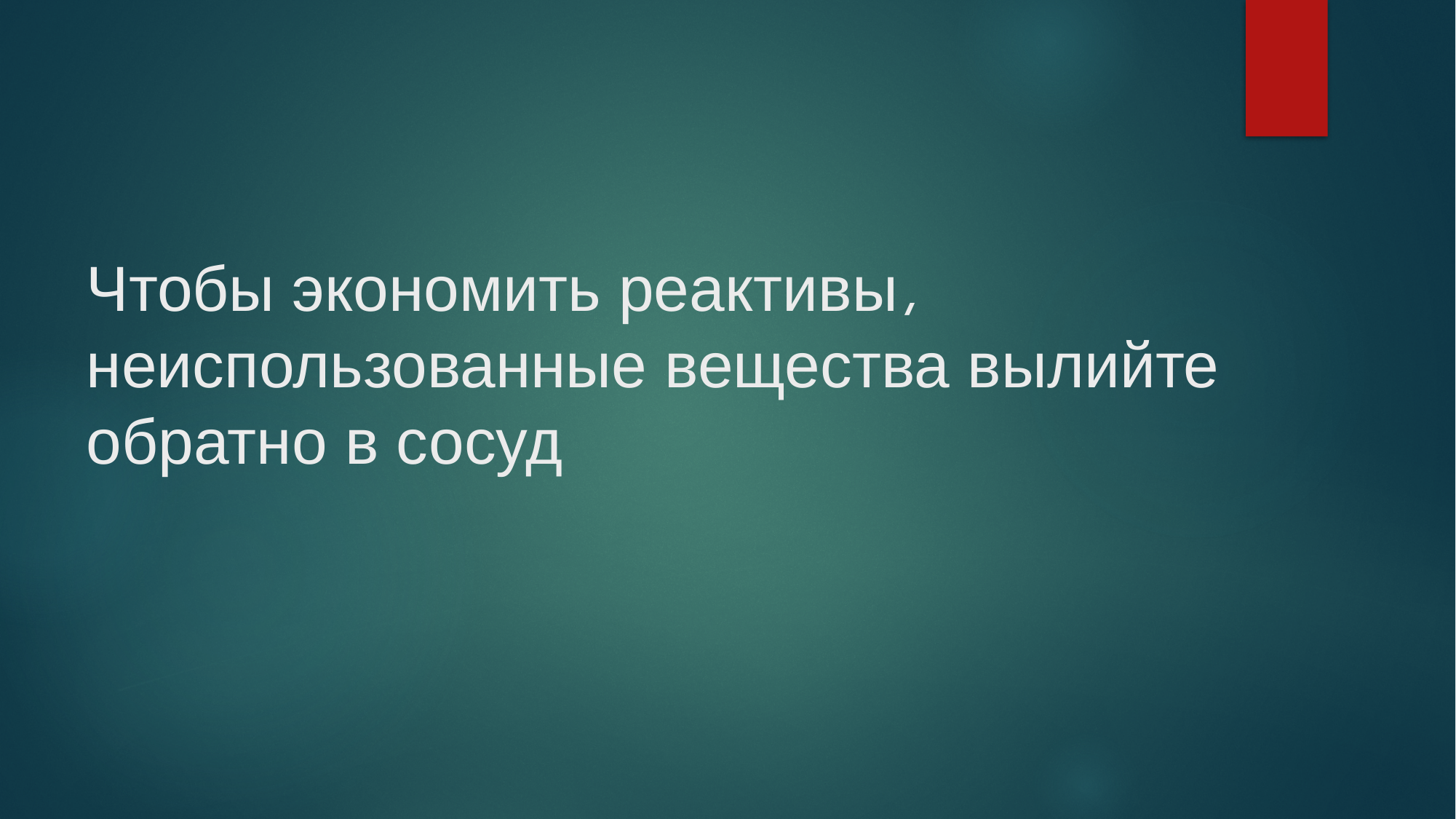

# Чтобы экономить реактивы, неиспользованные вещества вылийте обратно в сосуд